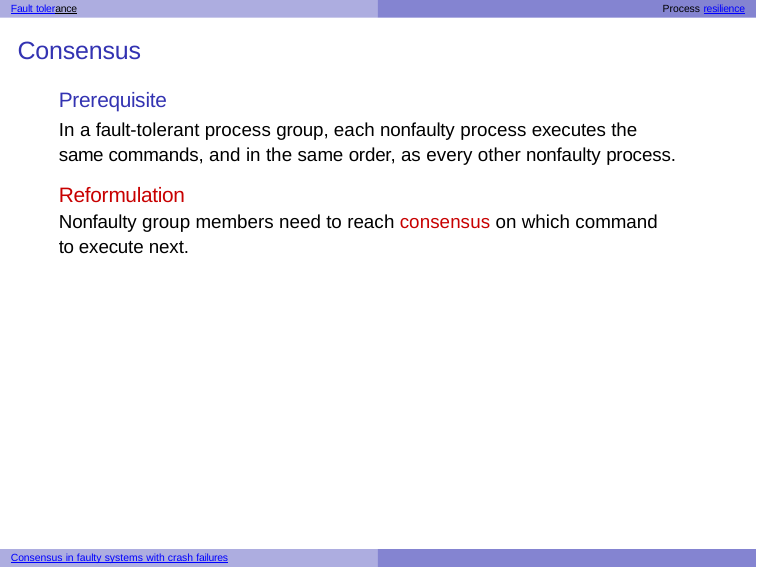

Fault tolerance	Process resilience
# Consensus
Prerequisite
In a fault-tolerant process group, each nonfaulty process executes the same commands, and in the same order, as every other nonfaulty process.
Reformulation
Nonfaulty group members need to reach consensus on which command to execute next.

Consensus in faulty systems with crash failures